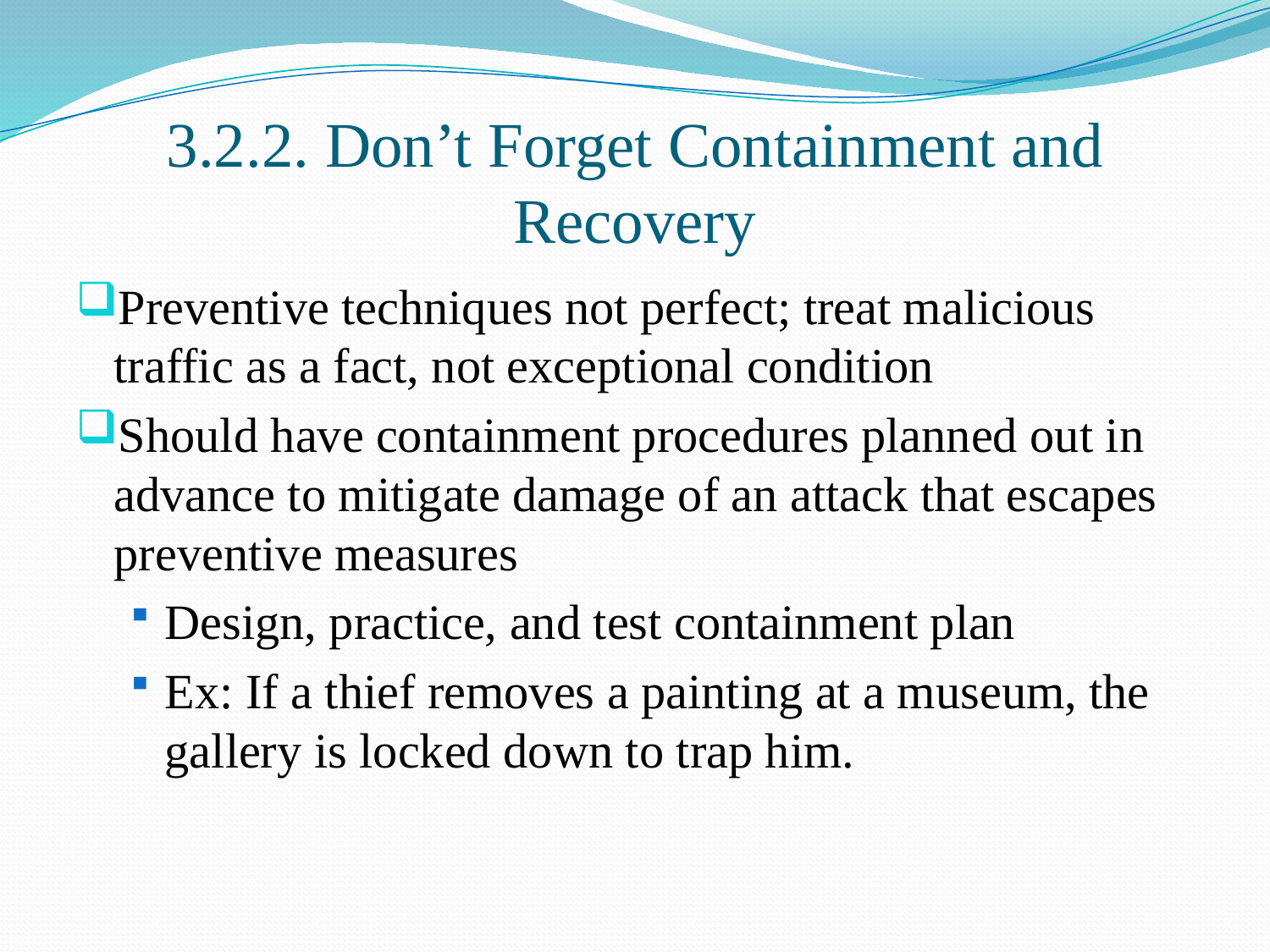

# 3.2.2. Don’t Forget Containment and Recovery
Preventive techniques not perfect; treat malicious traffic as a fact, not exceptional condition
Should have containment procedures planned out in advance to mitigate damage of an attack that escapes preventive measures
Design, practice, and test containment plan
Ex: If a thief removes a painting at a museum, the gallery is locked down to trap him.